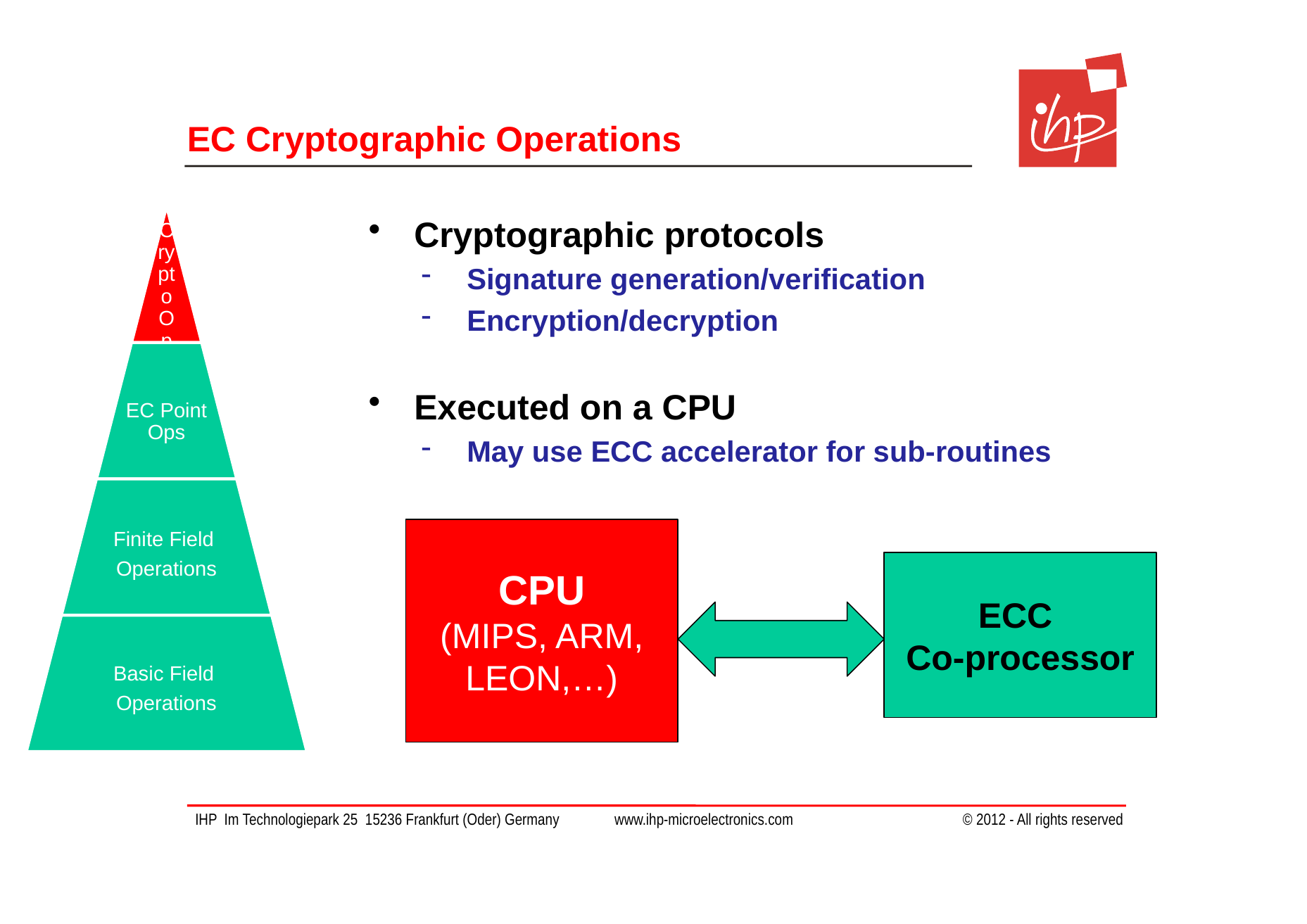

# EC Cryptographic Operations
Crypto Ops
EC Point Ops
Finite Field
Operations
Basic Field
Operations
Cryptographic protocols
Signature generation/verification
Encryption/decryption

Executed on a CPU
May use ECC accelerator for sub-routines

CPU
(MIPS, ARM, LEON,…)
ECC
Co-processor